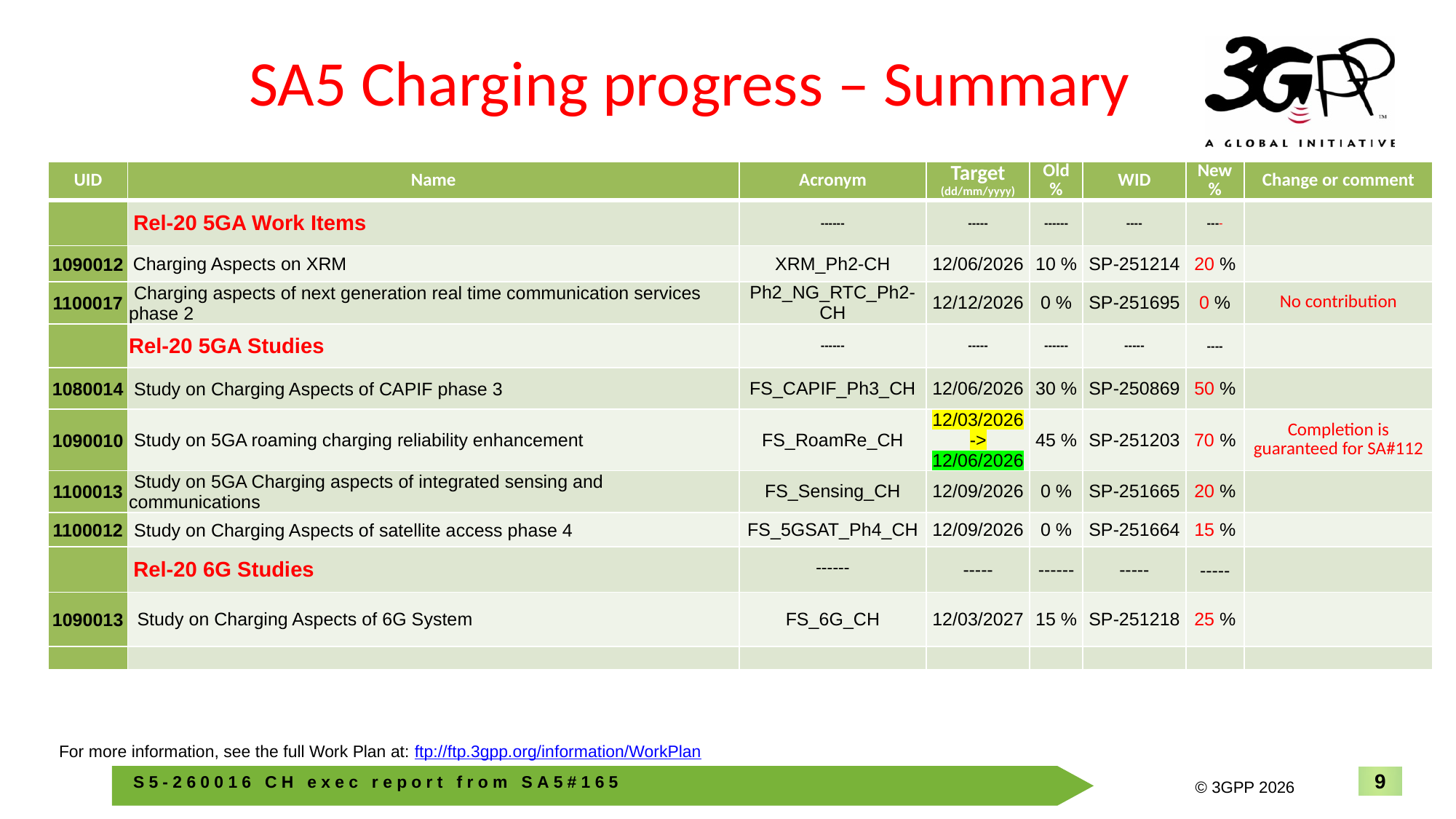

# SA5 Charging progress – Summary
| UID | Name | Acronym | Target (dd/mm/yyyy) | Old % | WID | New % | Change or comment |
| --- | --- | --- | --- | --- | --- | --- | --- |
|  | Rel-20 5GA Work Items | ------ | ----- | ------ | ---- | ---- |  |
| 1090012 | Charging Aspects on XRM | XRM\_Ph2-CH | 12/06/2026 | 10 % | SP-251214 | 20 % |  |
| 1100017 | Charging aspects of next generation real time communication services phase 2 | Ph2\_NG\_RTC\_Ph2-CH | 12/12/2026 | 0 % | SP-251695 | 0 % | No contribution |
|  | Rel-20 5GA Studies | ------ | ----- | ------ | ----- | ---- |  |
| 1080014 | Study on Charging Aspects of CAPIF phase 3 | FS\_CAPIF\_Ph3\_CH | 12/06/2026 | 30 % | SP-250869 | 50 % |  |
| 1090010 | Study on 5GA roaming charging reliability enhancement | FS\_RoamRe\_CH | 12/03/2026 -> 12/06/2026 | 45 % | SP-251203 | 70 % | Completion is guaranteed for SA#112 |
| 1100013 | Study on 5GA Charging aspects of integrated sensing and communications | FS\_Sensing\_CH | 12/09/2026 | 0 % | SP-251665 | 20 % |  |
| 1100012 | Study on Charging Aspects of satellite access phase 4 | FS\_5GSAT\_Ph4\_CH | 12/09/2026 | 0 % | SP-251664 | 15 % |  |
|  | Rel-20 6G Studies | ------ | ----- | ------ | ----- | ----- |  |
| 1090013 | Study on Charging Aspects of 6G System | FS\_6G\_CH | 12/03/2027 | 15 % | SP-251218 | 25 % |  |
|  |  |  |  |  |  |  |  |
For more information, see the full Work Plan at: ftp://ftp.3gpp.org/information/WorkPlan